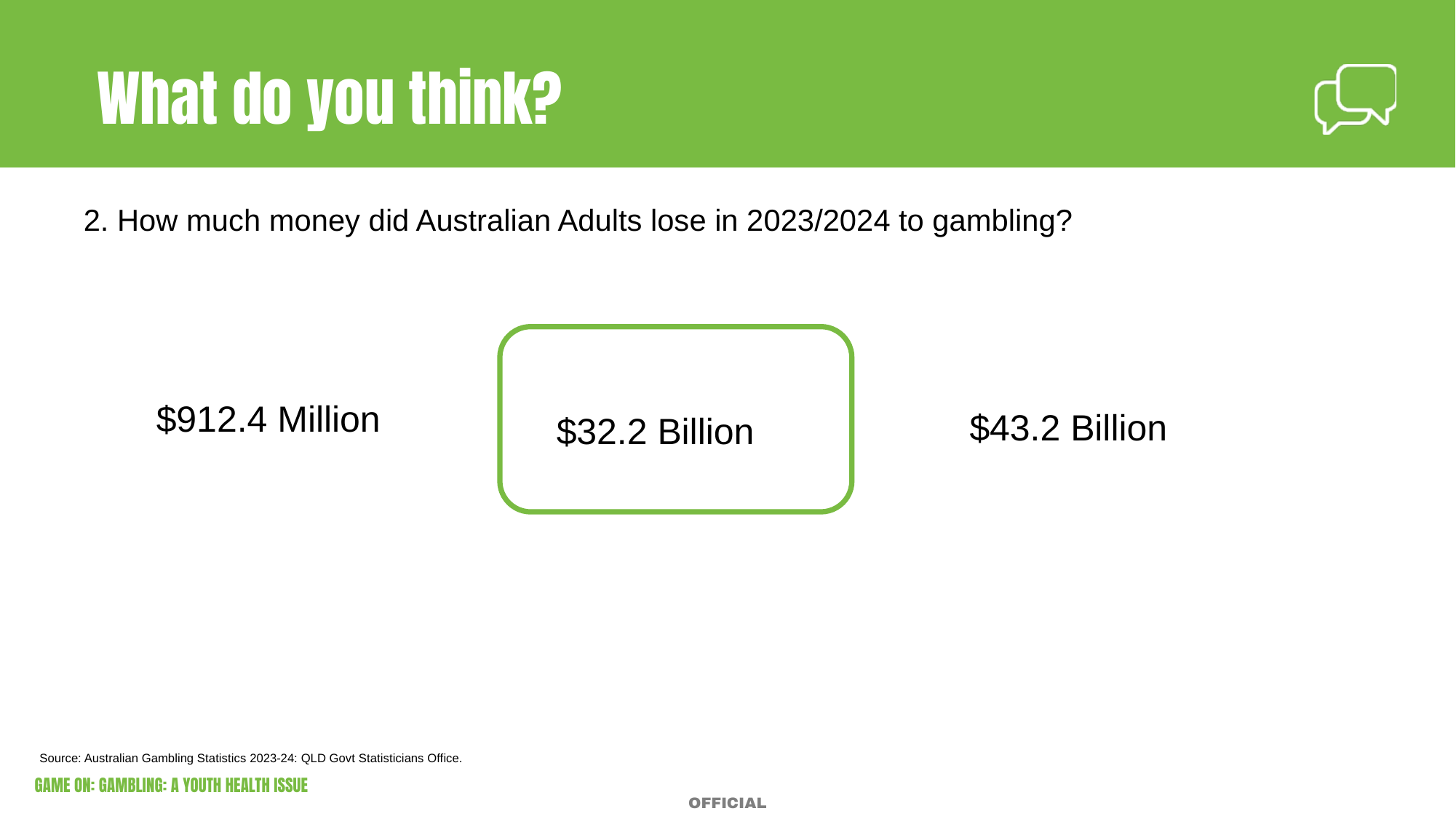

What do you think?
2. How much money did Australian Adults lose in 2023/2024 to gambling? ​

$912.4 Million

$43.2 Billion
$32.2 Billion
Source: Australian Gambling Statistics 2023-24: QLD Govt Statisticians Office.